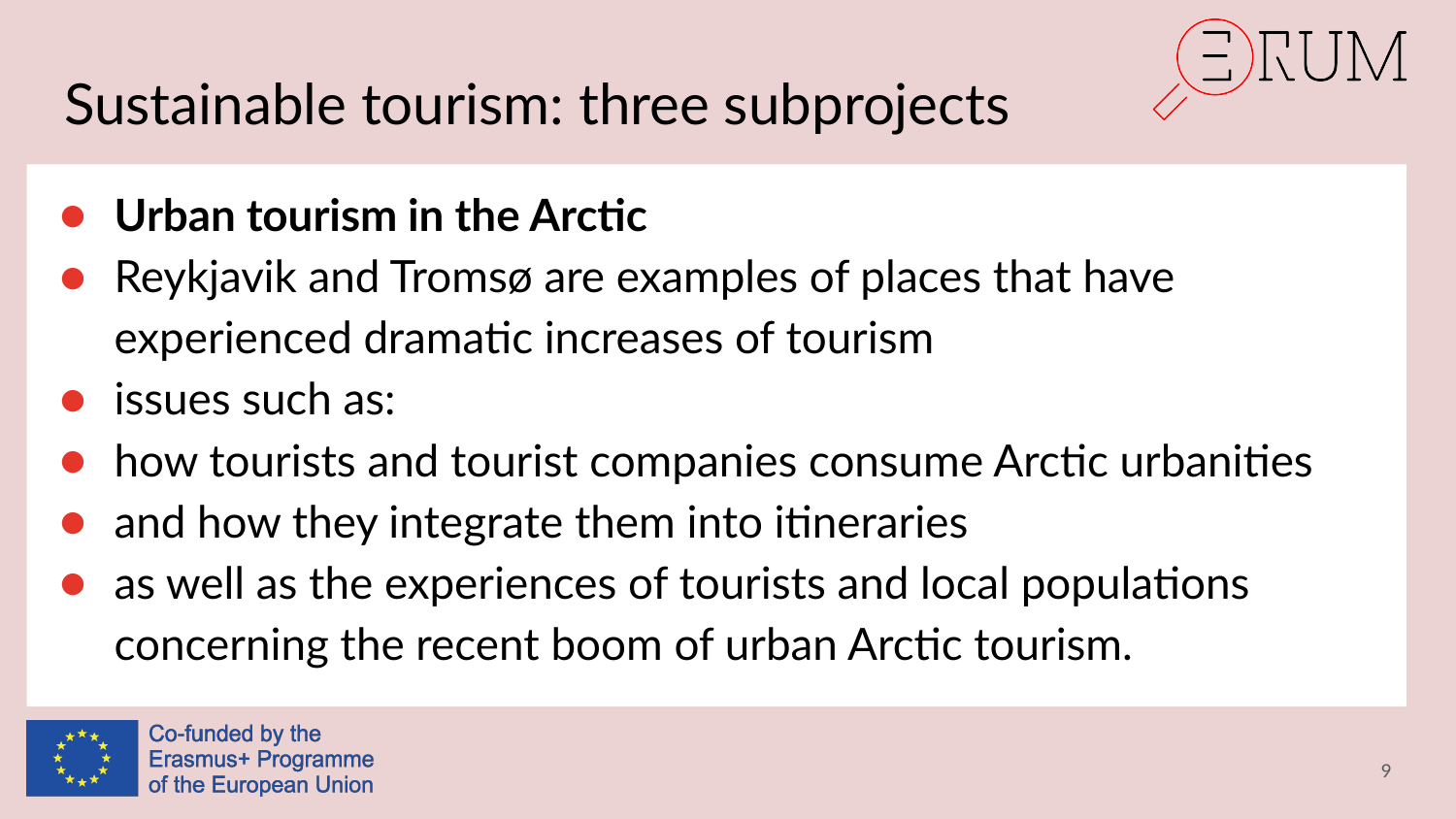

# Sustainable tourism: three subprojects
Urban tourism in the Arctic
Reykjavik and Tromsø are examples of places that have experienced dramatic increases of tourism
issues such as:
how tourists and tourist companies consume Arctic urbanities
and how they integrate them into itineraries
as well as the experiences of tourists and local populations concerning the recent boom of urban Arctic tourism.
9